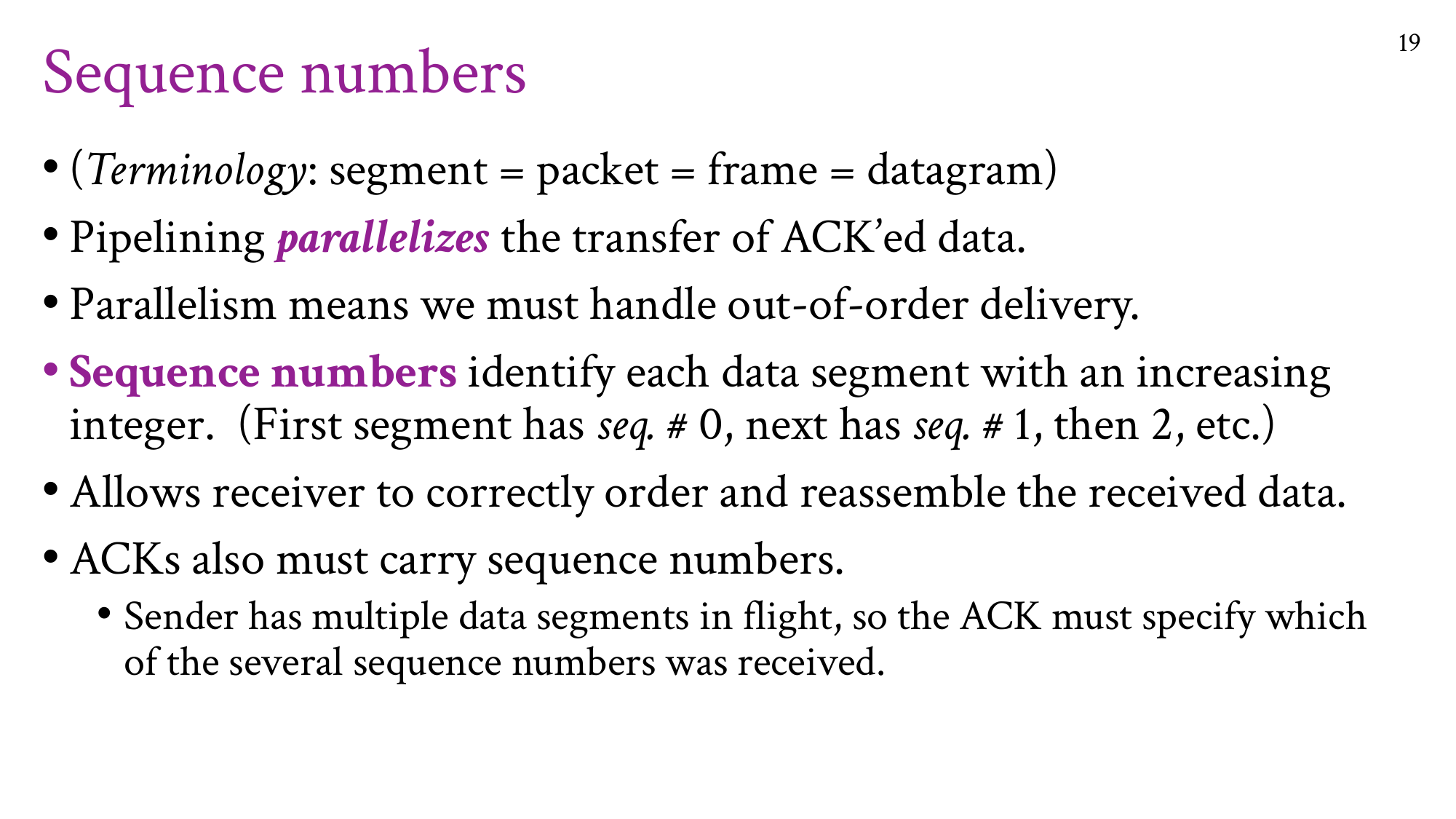

# Sequence numbers
(Terminology: segment = packet = frame = datagram)
Pipelining parallelizes the transfer of ACK’ed data.
Parallelism means we must handle out-of-order delivery.
Sequence numbers identify each data segment with an increasing integer.  (First segment has seq. # 0, next has seq. # 1, then 2, etc.)
Allows receiver to correctly order and reassemble the received data.
ACKs also must carry sequence numbers.
Sender has multiple data segments in flight, so the ACK must specify which of the several sequence numbers was received.